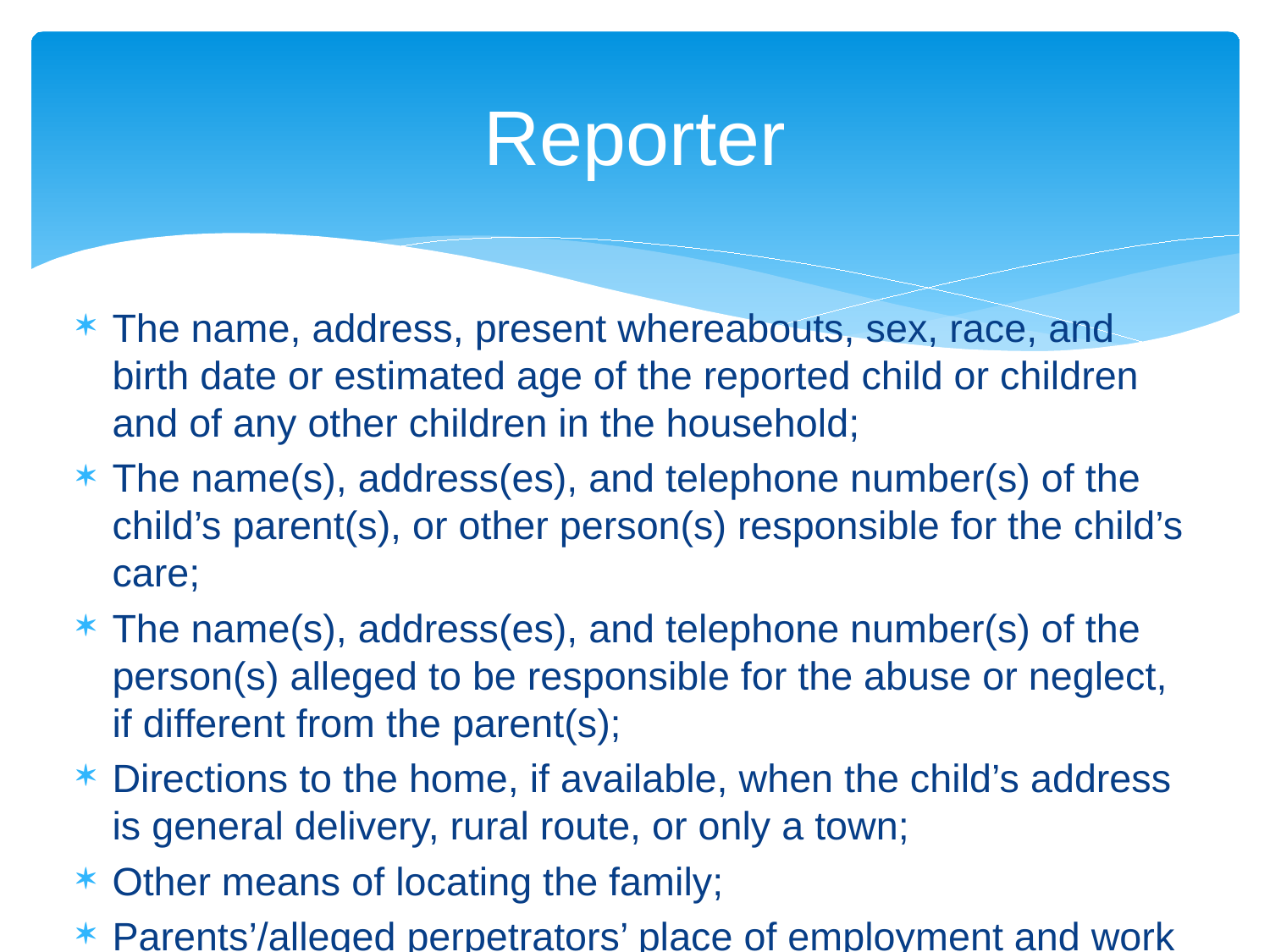

# Reporter
The name, address, present whereabouts, sex, race, and birth date or estimated age of the reported child or children and of any other children in the household;
The name(s), address(es), and telephone number(s) of the child’s parent(s), or other person(s) responsible for the child’s care;
The name(s), address(es), and telephone number(s) of the person(s) alleged to be responsible for the abuse or neglect, if different from the parent(s);
Directions to the home, if available, when the child’s address is general delivery, rural route, or only a town;
Other means of locating the family;
Parents’/alleged perpetrators’ place of employment and work hours, if known;